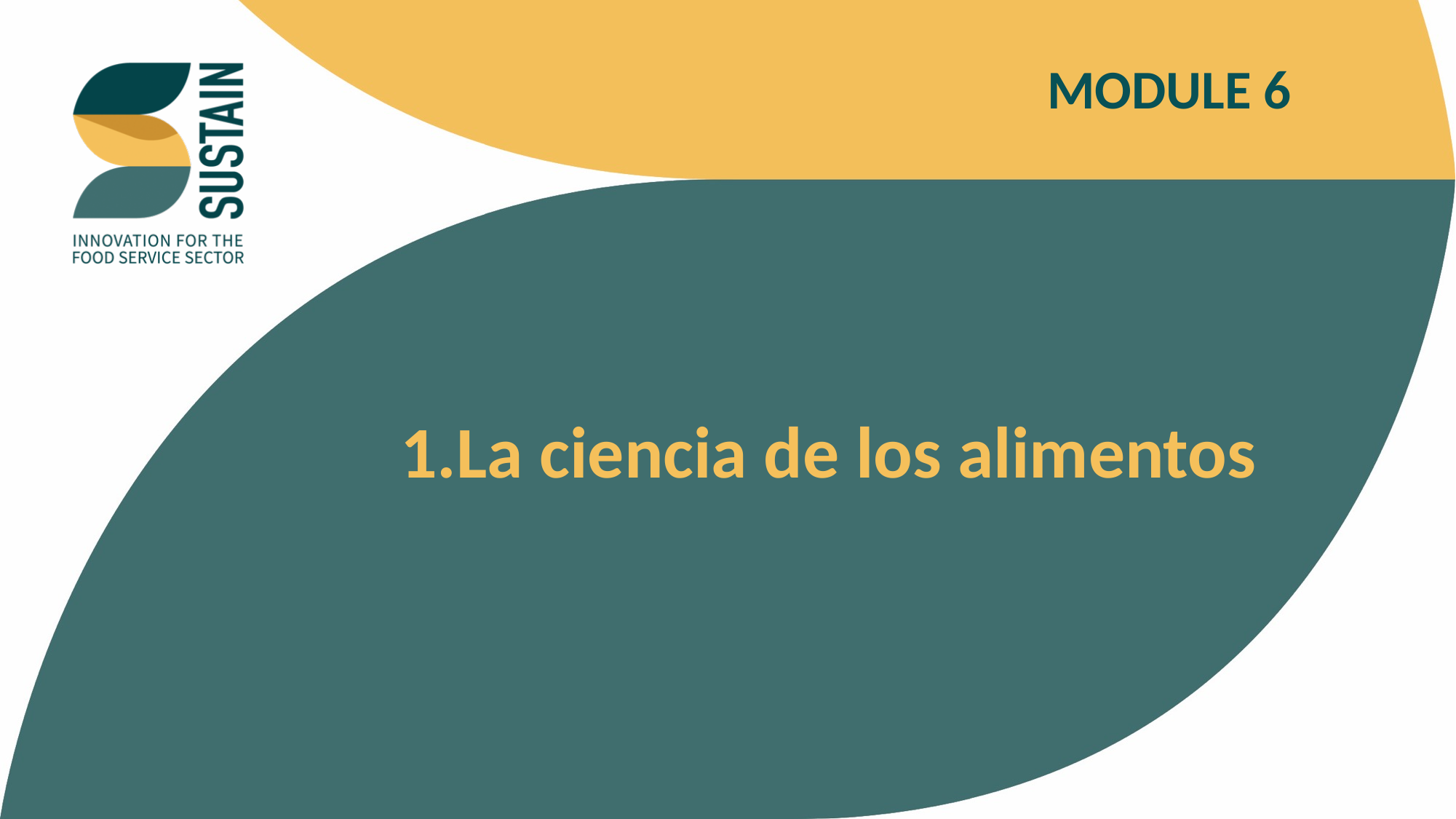

MODULE 6
1.La ciencia de los alimentos